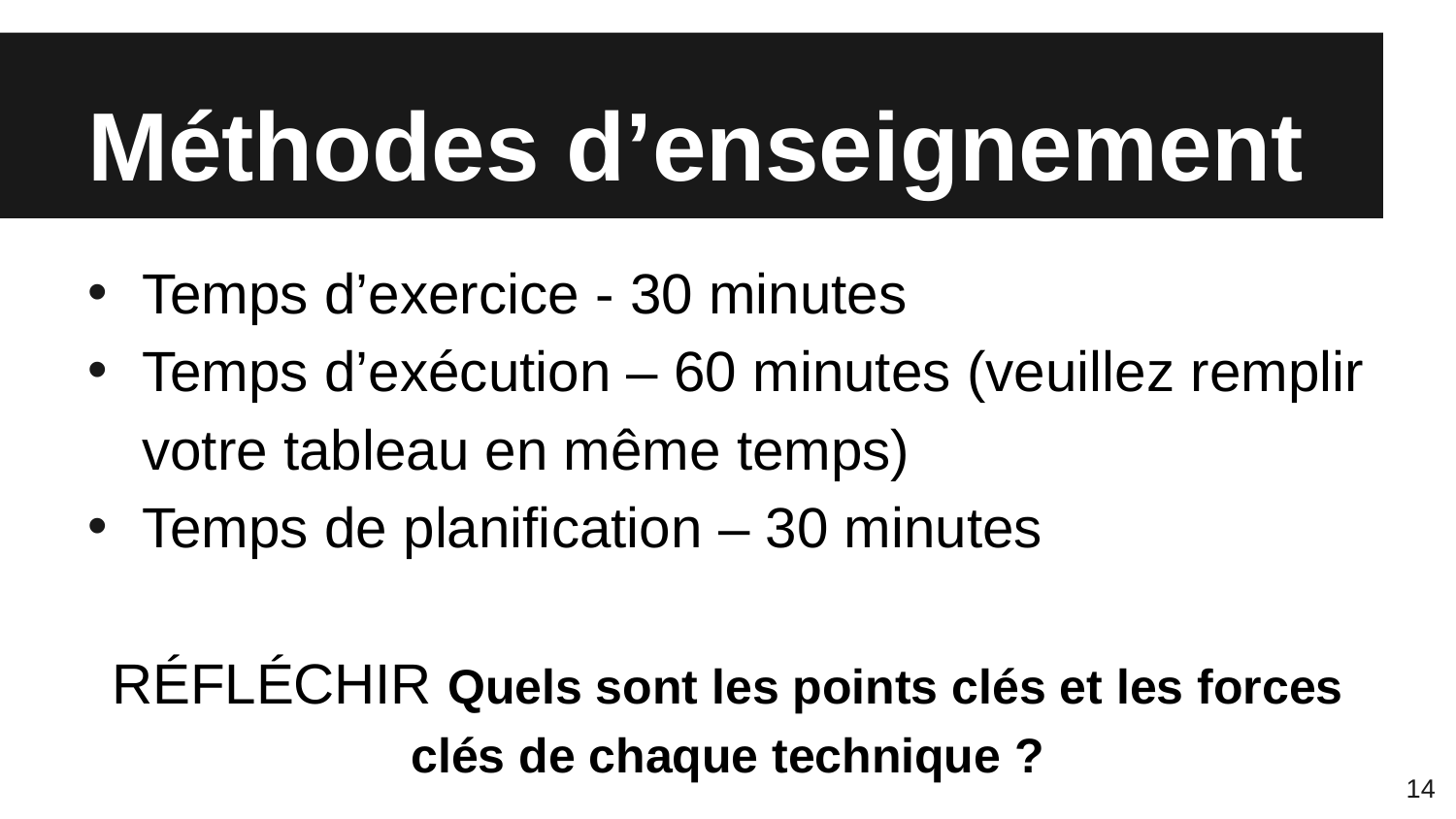

# Méthodes d’enseignement
Temps d’exercice - 30 minutes
Temps d’exécution – 60 minutes (veuillez remplir votre tableau en même temps)
Temps de planification – 30 minutes

RÉFLÉCHIR Quels sont les points clés et les forces clés de chaque technique ?
14